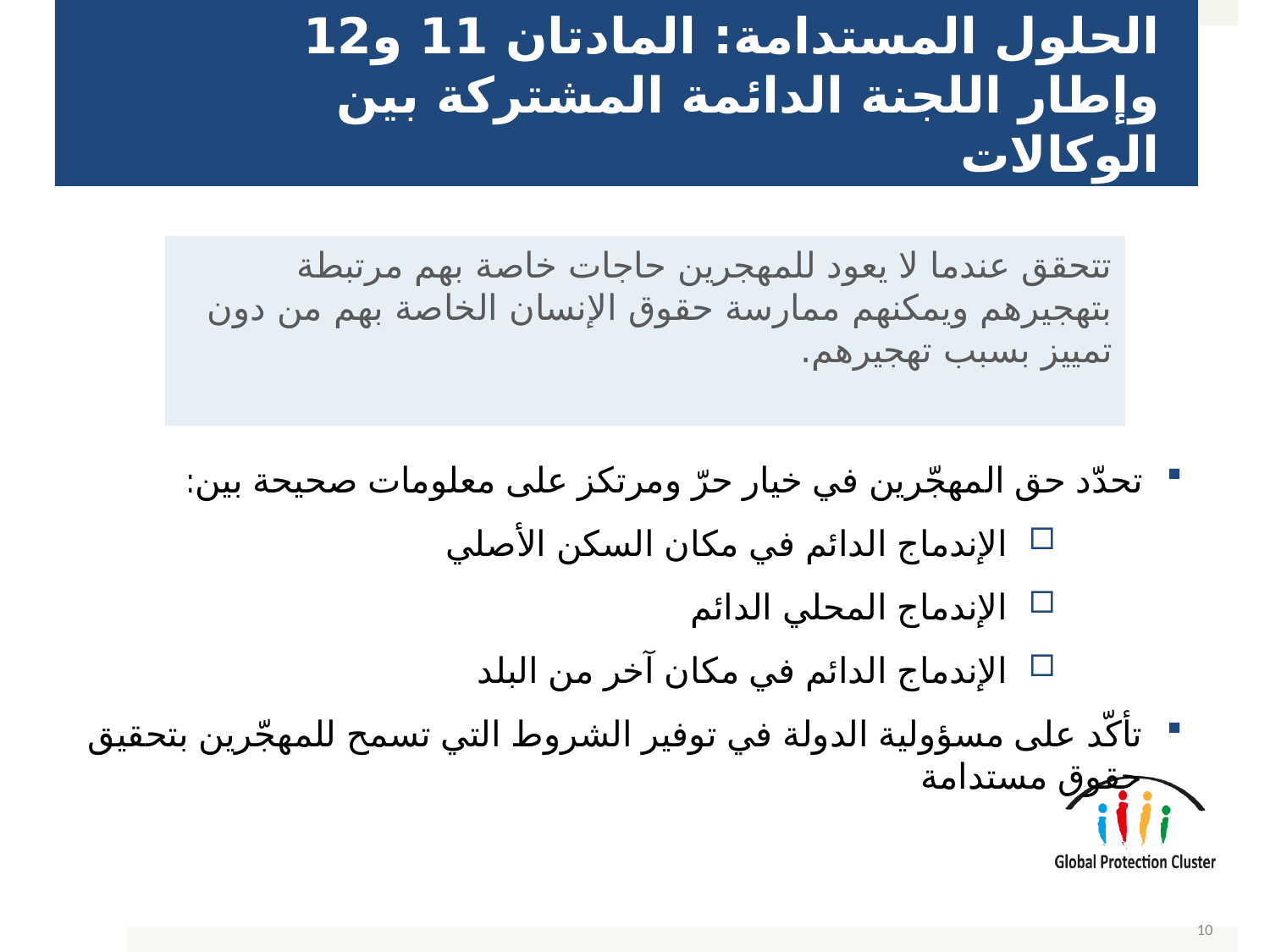

# الحلول المستدامة: المادتان 11 و12 وإطار اللجنة الدائمة المشتركة بين الوكالات
تتحقق عندما لا يعود للمهجرين حاجات خاصة بهم مرتبطة بتهجيرهم ويمكنهم ممارسة حقوق الإنسان الخاصة بهم من دون تمييز بسبب تهجيرهم.
تحدّد حق المهجّرين في خيار حرّ ومرتكز على معلومات صحيحة بين:
الإندماج الدائم في مكان السكن الأصلي
الإندماج المحلي الدائم
الإندماج الدائم في مكان آخر من البلد
تأكّد على مسؤولية الدولة في توفير الشروط التي تسمح للمهجّرين بتحقيق حقوق مستدامة